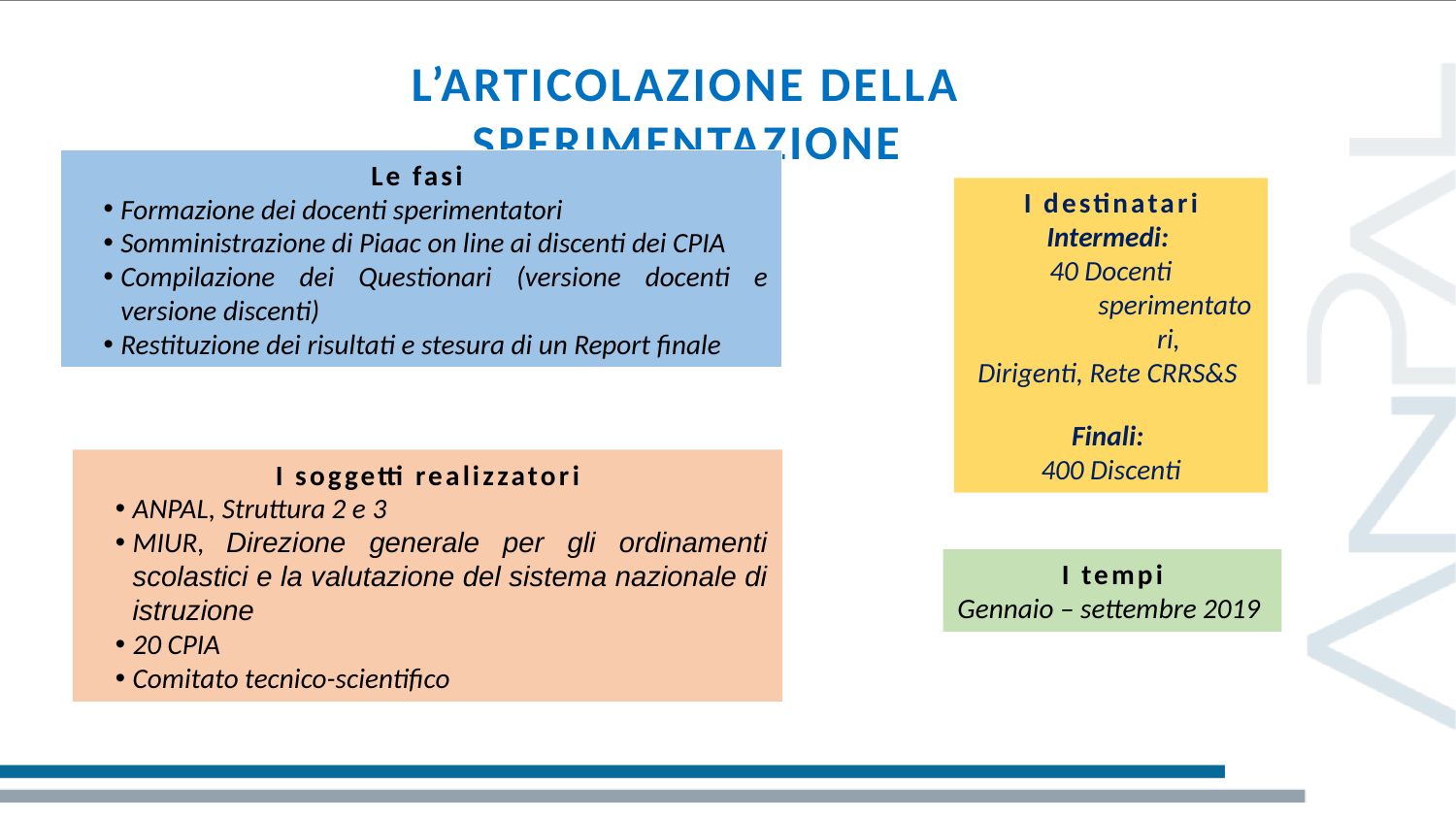

L’articolazione della sperimentazione

Le fasi
Formazione dei docenti sperimentatori
Somministrazione di Piaac on line ai discenti dei CPIA
Compilazione dei Questionari (versione docenti e versione discenti)
Restituzione dei risultati e stesura di un Report finale
I destinatari
Intermedi:
40 Docenti sperimentatori,
Dirigenti, Rete CRRS&S

Finali:
400 Discenti

I soggetti realizzatori
ANPAL, Struttura 2 e 3
MIUR, Direzione generale per gli ordinamenti scolastici e la valutazione del sistema nazionale di istruzione
20 CPIA
Comitato tecnico-scientifico

I tempi
Gennaio – settembre 2019